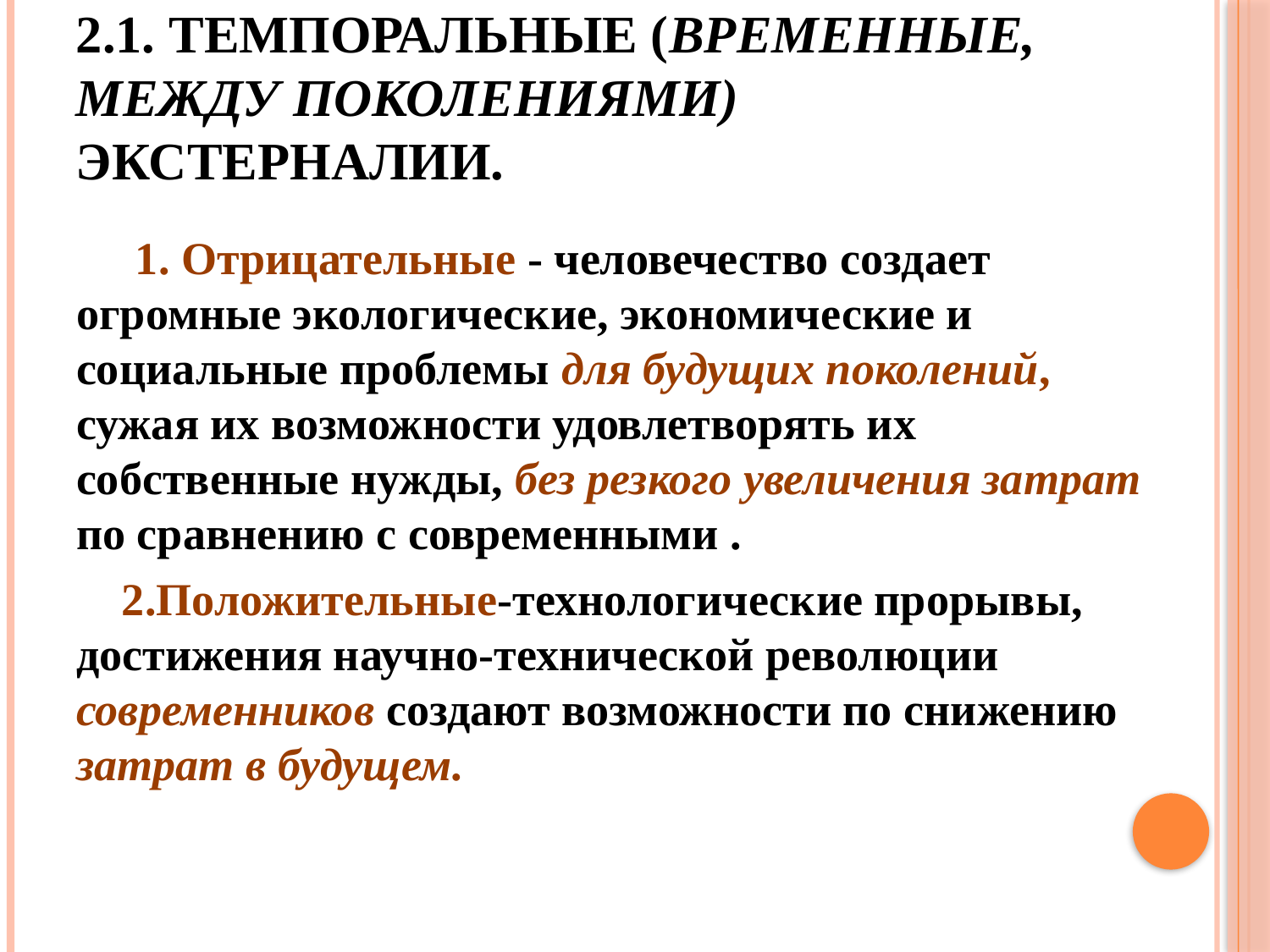

# 2.1. Темпоральные (временные, между поколениями) экстерналии.
     1. Отрицательные - человечество создает огромные экологические, экономические и социальные проблемы для будущих поколений, сужая их возможности удовлетворять их собственные нужды, без резкого увеличения затрат по сравнению с современными .
    2.Положительные-технологические прорывы, достижения научно-технической революции современников создают возможности по снижению затрат в будущем.